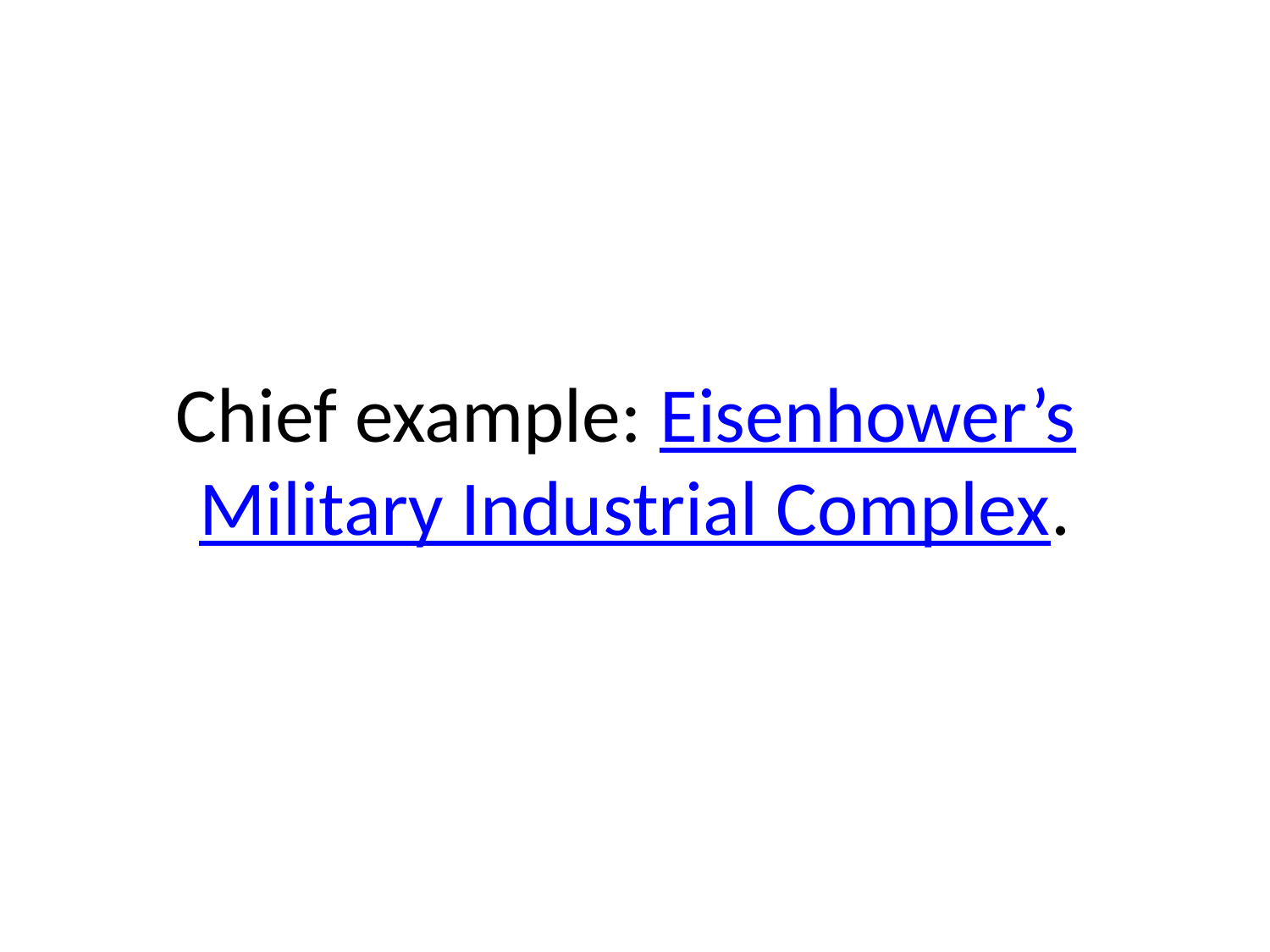

# Chief example: Eisenhower’s Military Industrial Complex.